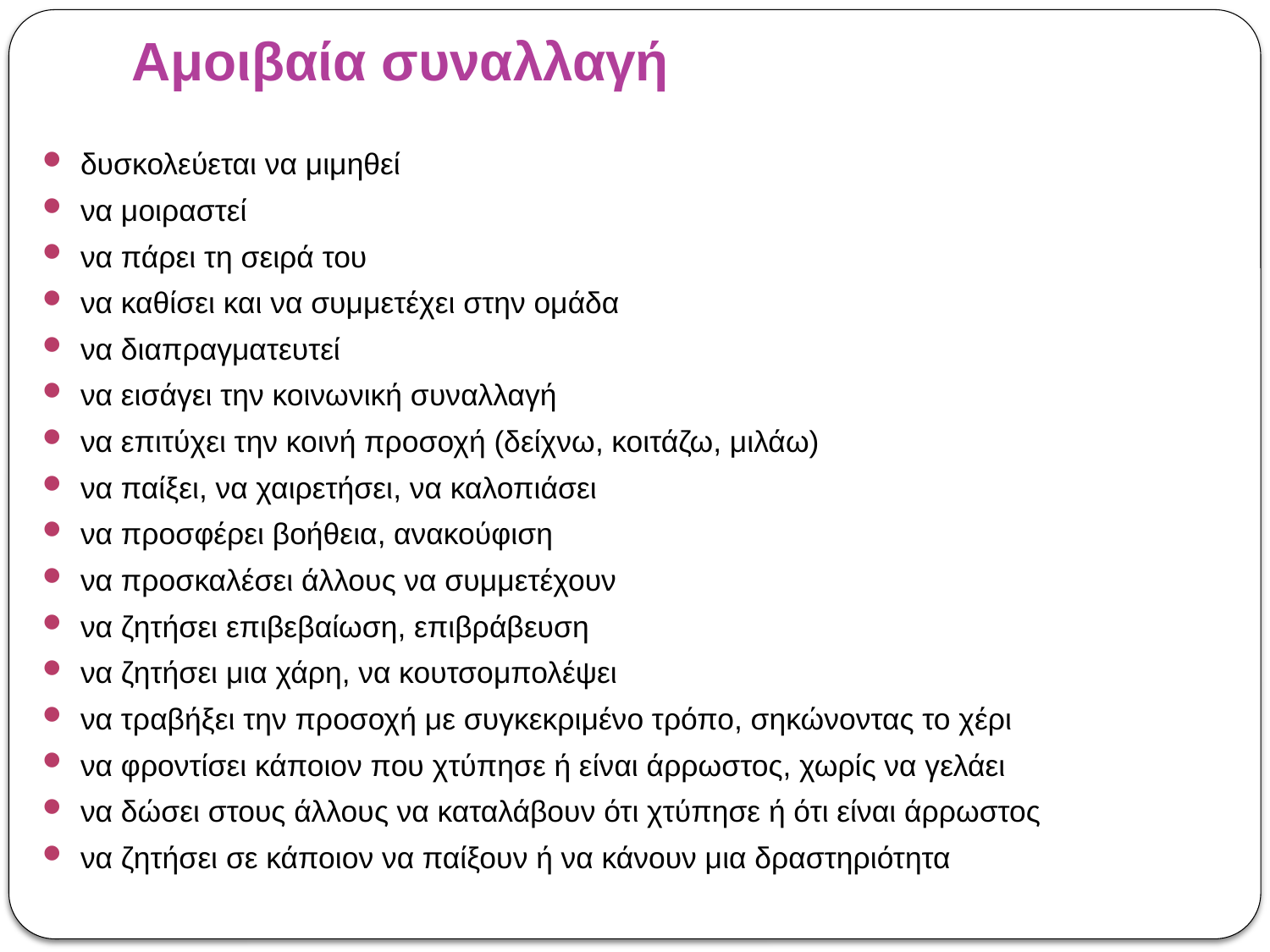

# Αμοιβαία συναλλαγή
δυσκολεύεται να μιμηθεί
να μοιραστεί
να πάρει τη σειρά του
να καθίσει και να συμμετέχει στην ομάδα
να διαπραγματευτεί
να εισάγει την κοινωνική συναλλαγή
να επιτύχει την κοινή προσοχή (δείχνω, κοιτάζω, μιλάω)
να παίξει, να χαιρετήσει, να καλοπιάσει
να προσφέρει βοήθεια, ανακούφιση
να προσκαλέσει άλλους να συμμετέχουν
να ζητήσει επιβεβαίωση, επιβράβευση
να ζητήσει μια χάρη, να κουτσομπολέψει
να τραβήξει την προσοχή με συγκεκριμένο τρόπο, σηκώνοντας το χέρι
να φροντίσει κάποιον που χτύπησε ή είναι άρρωστος, χωρίς να γελάει
να δώσει στους άλλους να καταλάβουν ότι χτύπησε ή ότι είναι άρρωστος
να ζητήσει σε κάποιον να παίξουν ή να κάνουν μια δραστηριότητα